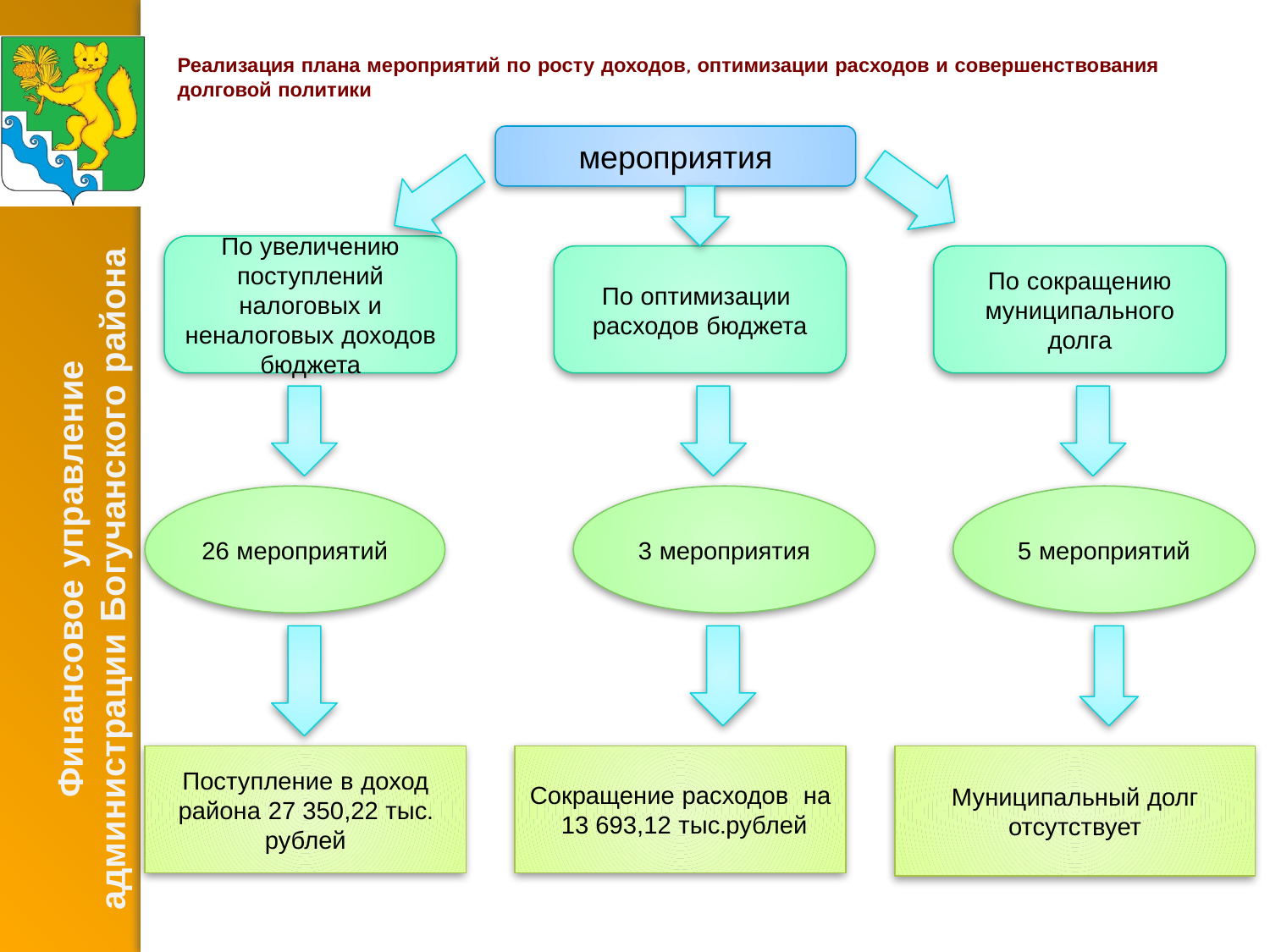

# Реализация плана мероприятий по росту доходов, оптимизации расходов и совершенствования долговой политики
мероприятия

По увеличению поступлений налоговых и неналоговых доходов бюджета
По оптимизации  расходов бюджета
По сокращению муниципального долга

26 мероприятий
3 мероприятия
5 мероприятий

Поступление в доход района 27 350,22 тыс. рублей
Сокращение расходов  на  13 693,12 тыс.рублей
Муниципальный долг отсутствует